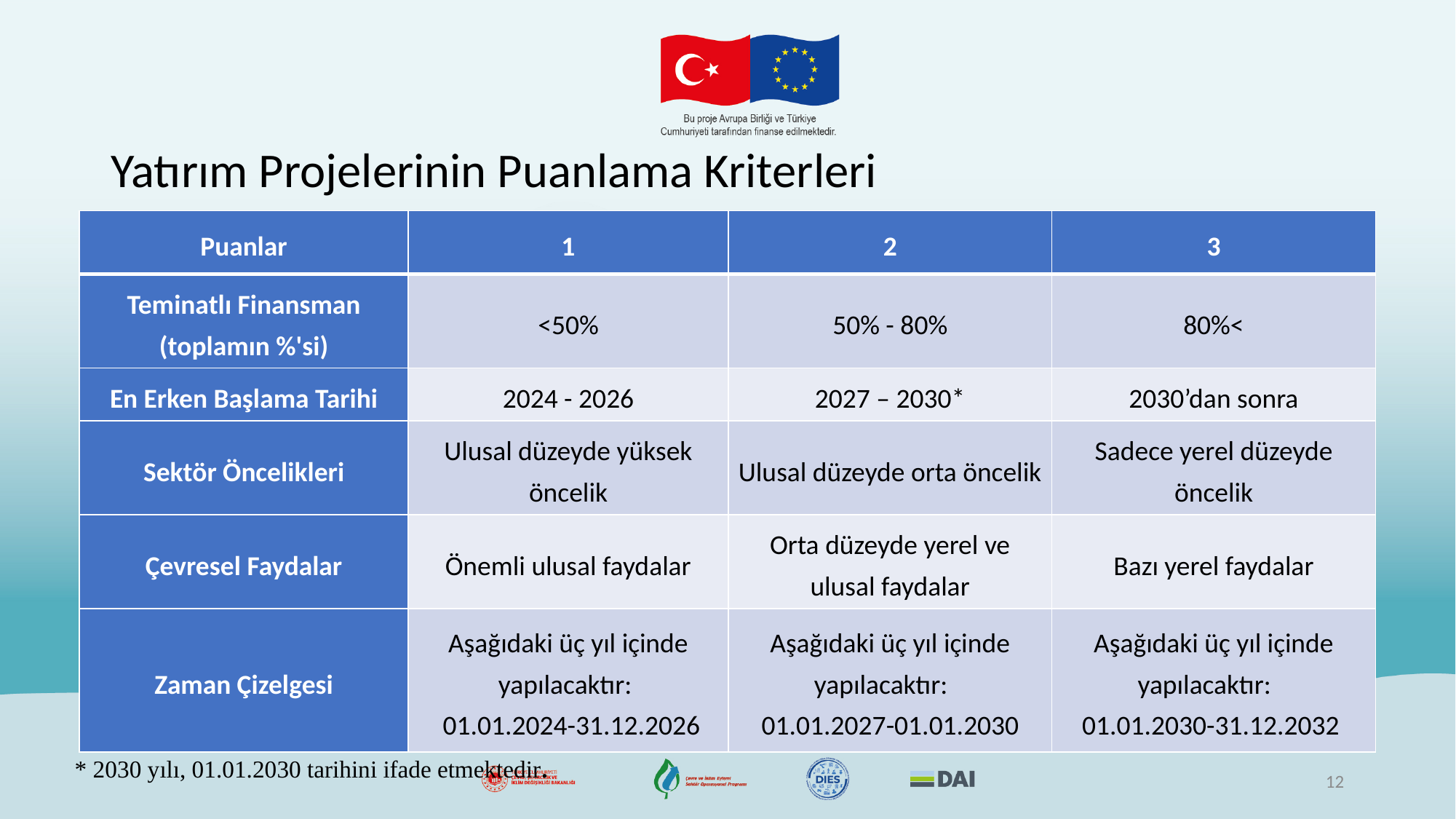

# Yatırım Projelerinin Puanlama Kriterleri
| Puanlar | 1 | 2 | 3 |
| --- | --- | --- | --- |
| Teminatlı Finansman (toplamın %'si) | <50% | 50% - 80% | 80%< |
| En Erken Başlama Tarihi | 2024 - 2026 | 2027 – 2030\* | 2030’dan sonra |
| Sektör Öncelikleri | Ulusal düzeyde yüksek öncelik | Ulusal düzeyde orta öncelik | Sadece yerel düzeyde öncelik |
| Çevresel Faydalar | Önemli ulusal faydalar | Orta düzeyde yerel ve ulusal faydalar | Bazı yerel faydalar |
| Zaman Çizelgesi | Aşağıdaki üç yıl içinde yapılacaktır: 01.01.2024-31.12.2026 | Aşağıdaki üç yıl içinde yapılacaktır: 01.01.2027-01.01.2030 | Aşağıdaki üç yıl içinde yapılacaktır: 01.01.2030-31.12.2032 |
 * 2030 yılı, 01.01.2030 tarihini ifade etmektedir.
12